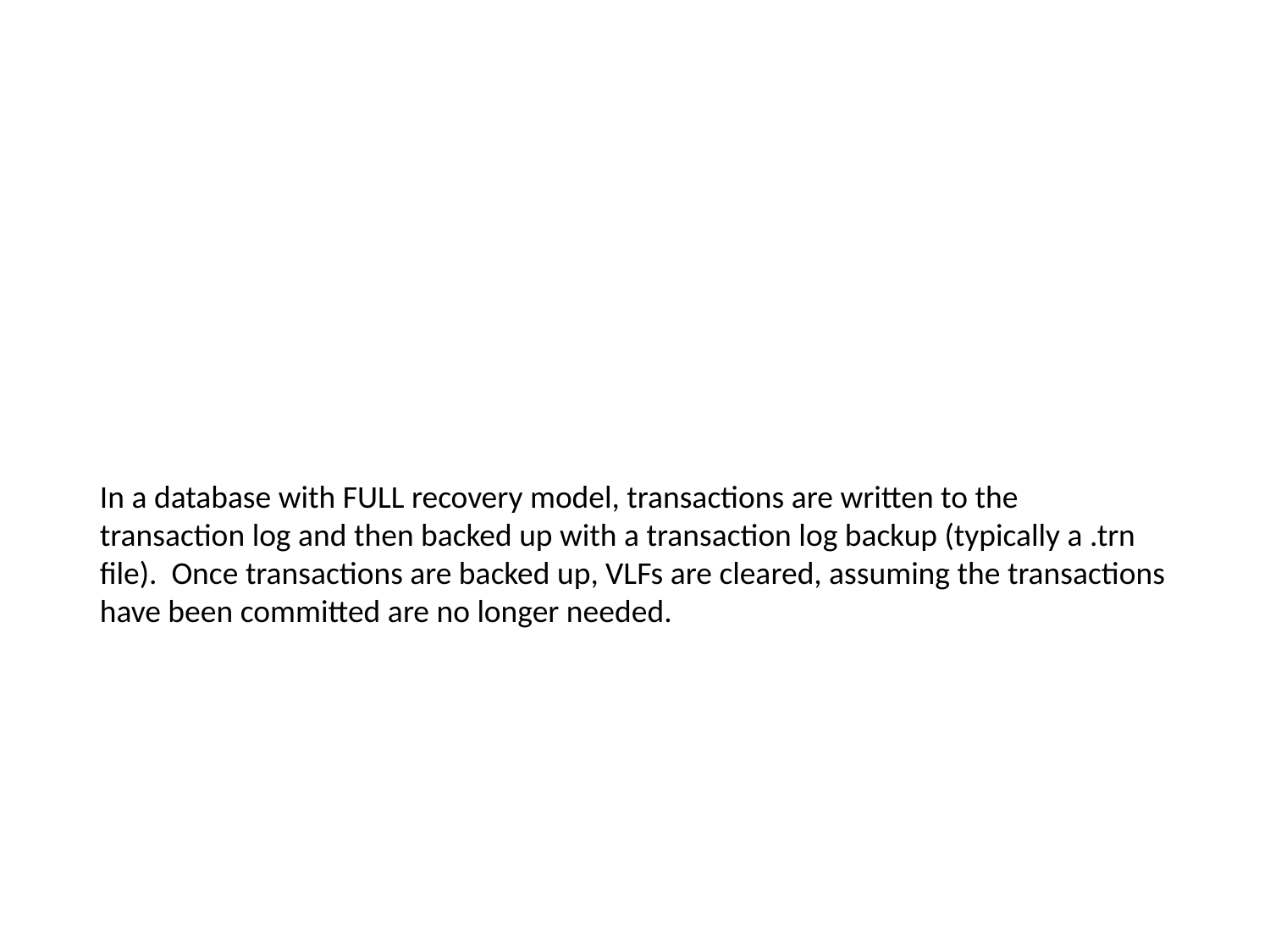

In a database with FULL recovery model, transactions are written to the transaction log and then backed up with a transaction log backup (typically a .trn file).  Once transactions are backed up, VLFs are cleared, assuming the transactions have been committed are no longer needed.